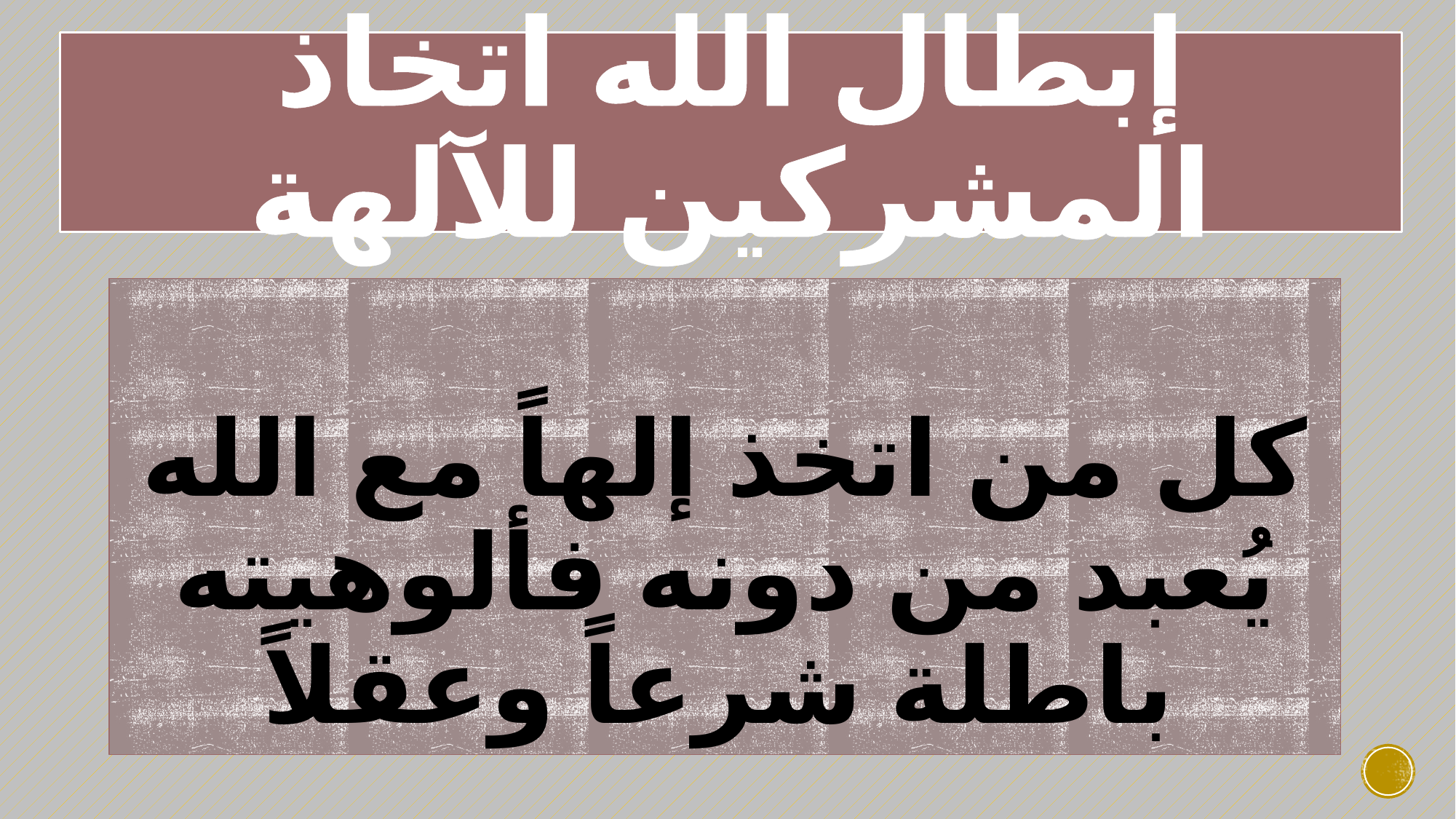

# إبطال الله اتخاذ المشركين للآلهة

كل من اتخذ إلهاً مع الله يُعبد من دونه فألوهيته باطلة شرعاً وعقلاً